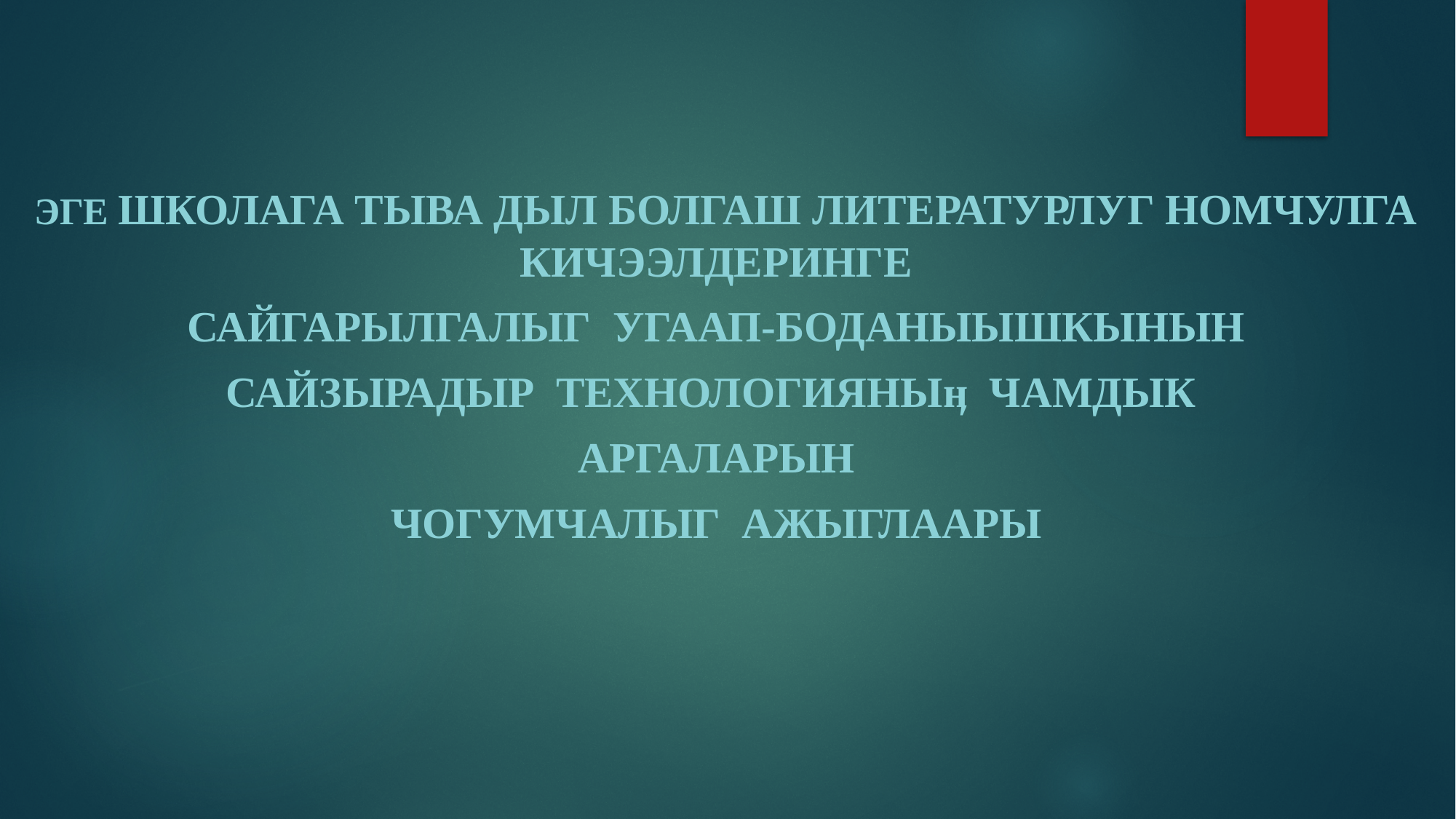

ЭГЕ Школага ТЫВА ДЫЛ БОЛГАШ ЛИТЕРАТУРЛУГ НОМЧУЛГА кичээлдеринге
 сайгарылгалыг  угаап-боданыышкынын
сайзырадыр  технологияныӊ  чамдык
аргаларын
чогумчалыг  ажыглаары

#